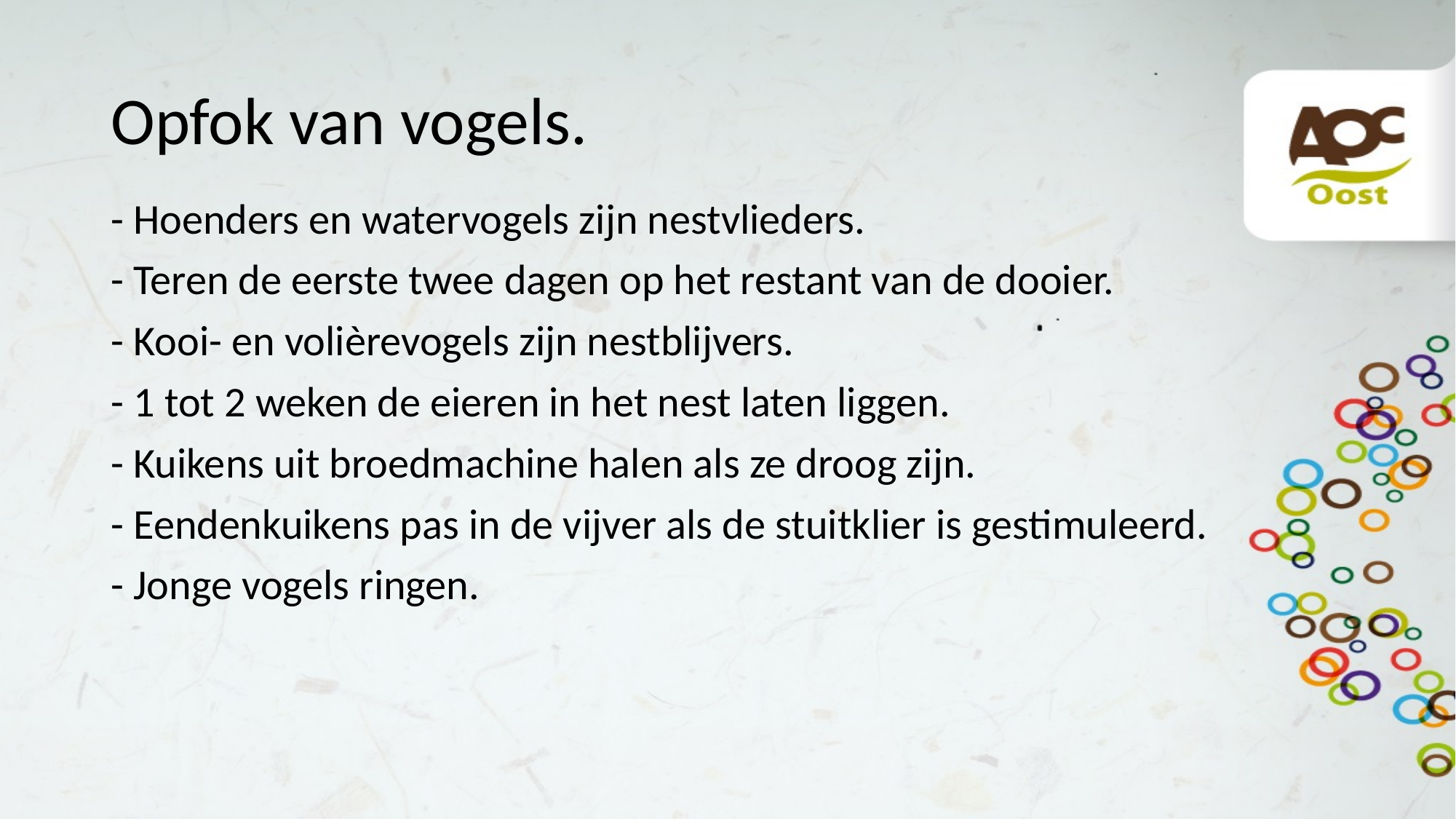

# Opfok van vogels.
- Hoenders en watervogels zijn nestvlieders.
- Teren de eerste twee dagen op het restant van de dooier.
- Kooi- en volièrevogels zijn nestblijvers.
- 1 tot 2 weken de eieren in het nest laten liggen.
- Kuikens uit broedmachine halen als ze droog zijn.
- Eendenkuikens pas in de vijver als de stuitklier is gestimuleerd.
- Jonge vogels ringen.